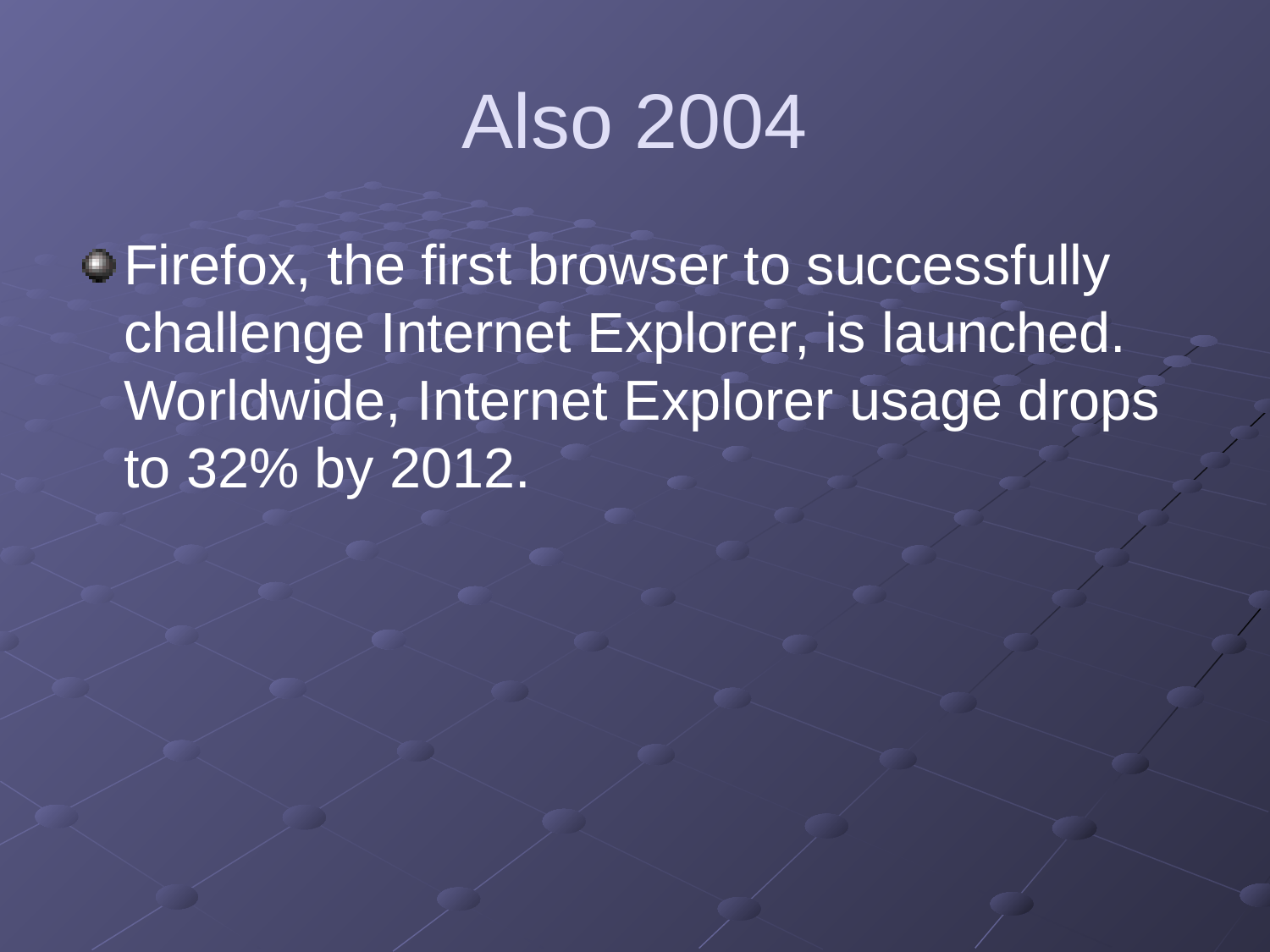

# Also 2004
Firefox, the first browser to successfully challenge Internet Explorer, is launched.  Worldwide, Internet Explorer usage drops to 32% by 2012.